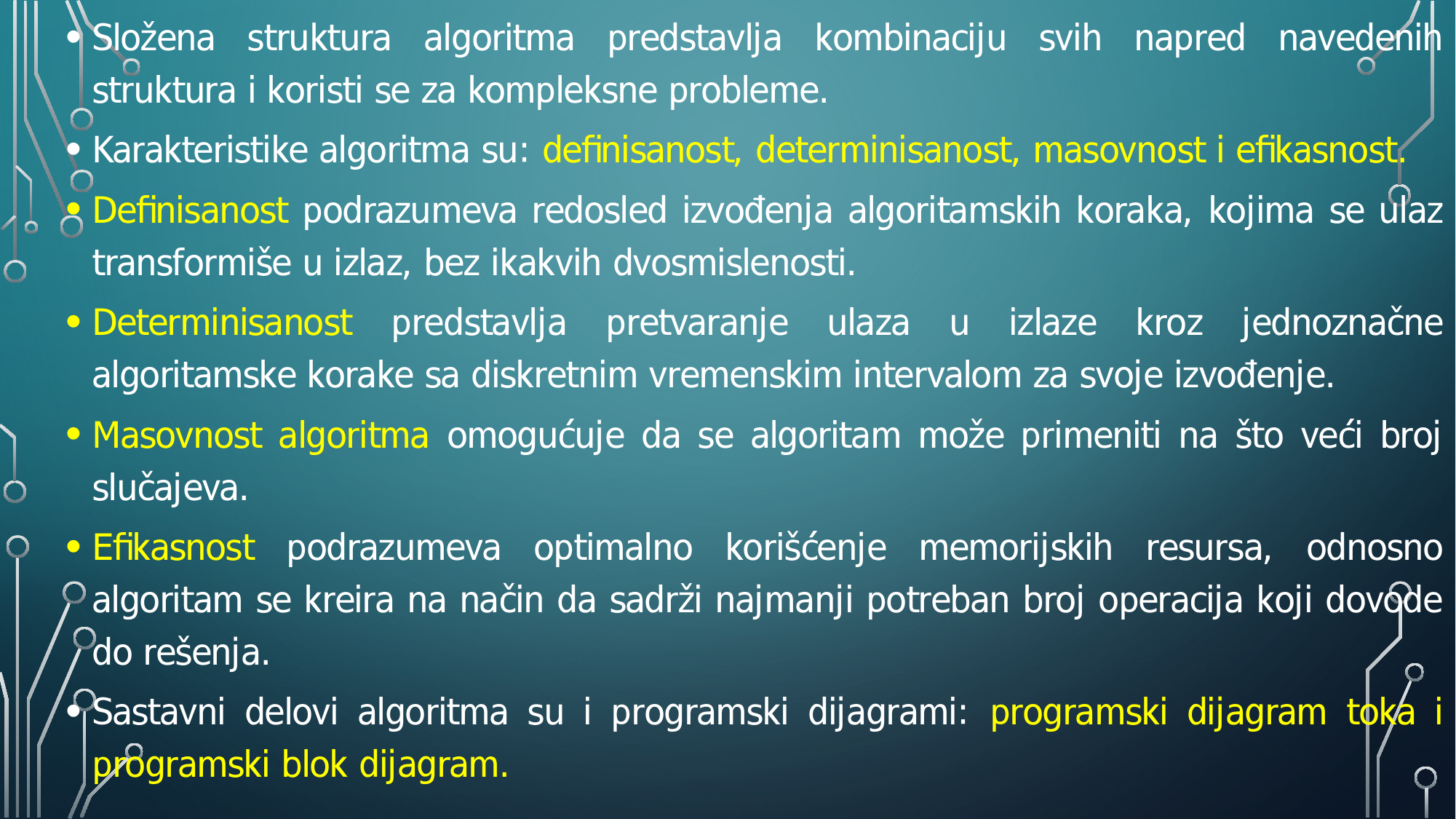

Složena struktura algoritma predstavlja kombinaciju svih napred navedenih struktura i koristi se za kompleksne probleme.
Karakteristike algoritma su: definisanost, determinisanost, masovnost i efikasnost.
Definisanost podrazumeva redosled izvođenja algoritamskih koraka, kojima se ulaz transformiše u izlaz, bez ikakvih dvosmislenosti.
Determinisanost predstavlja pretvaranje ulaza u izlaze kroz jednoznačne algoritamske korake sa diskretnim vremenskim intervalom za svoje izvođenje.
Masovnost algoritma omogućuje da se algoritam može primeniti na što veći broj slučajeva.
Efikasnost podrazumeva optimalno korišćenje memorijskih resursa, odnosno algoritam se kreira na način da sadrži najmanji potreban broj operacija koji dovode do rešenja.
Sastavni delovi algoritma su i programski dijagrami: programski dijagram toka i programski blok dijagram.